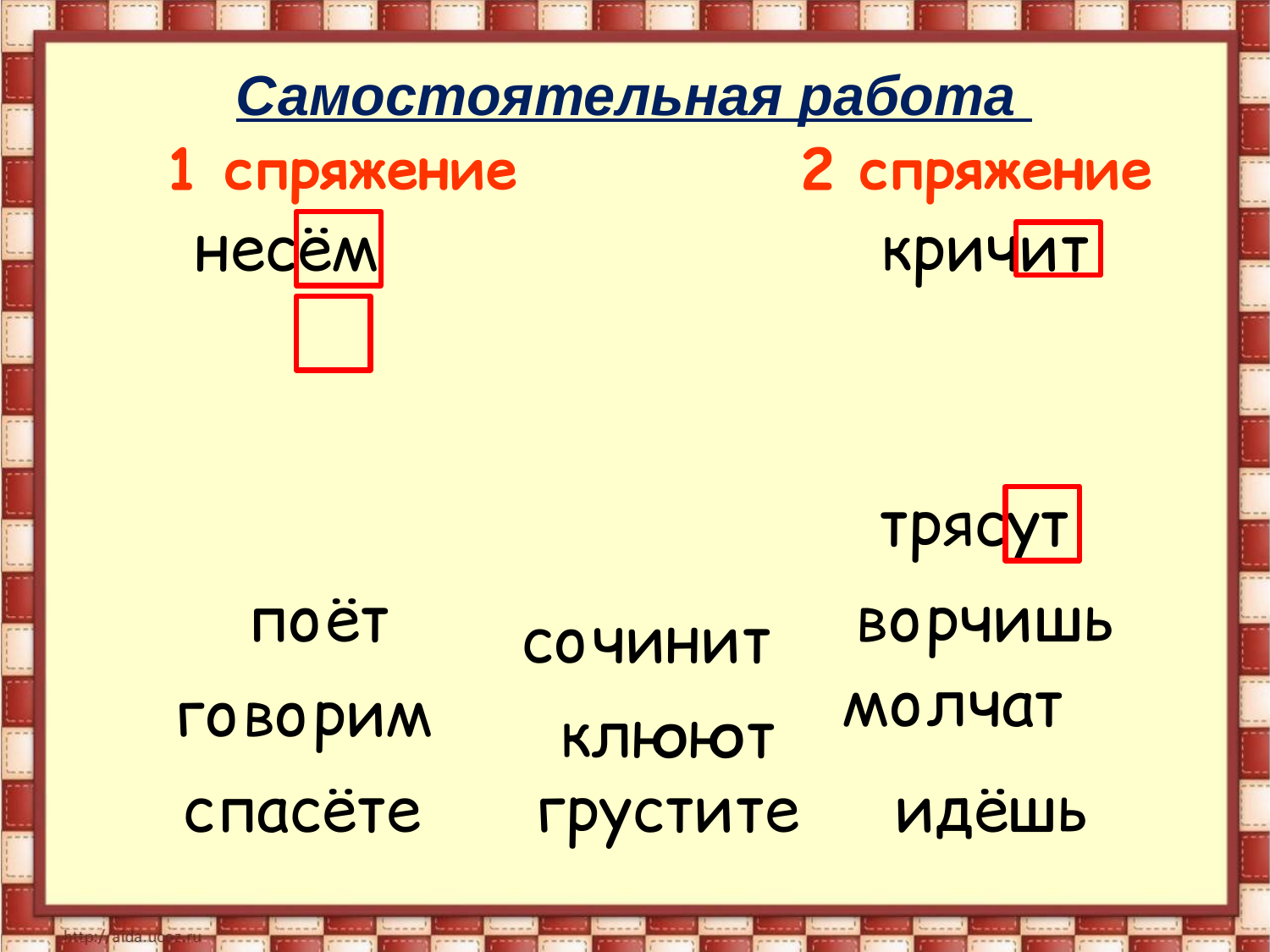

Самостоятельная работа
1 спряжение
2 спряжение
несём
кричит

трясут

поёт
ворчишь
сочинит
молчат
говорим
клюют
спасёте
грустите
идёшь